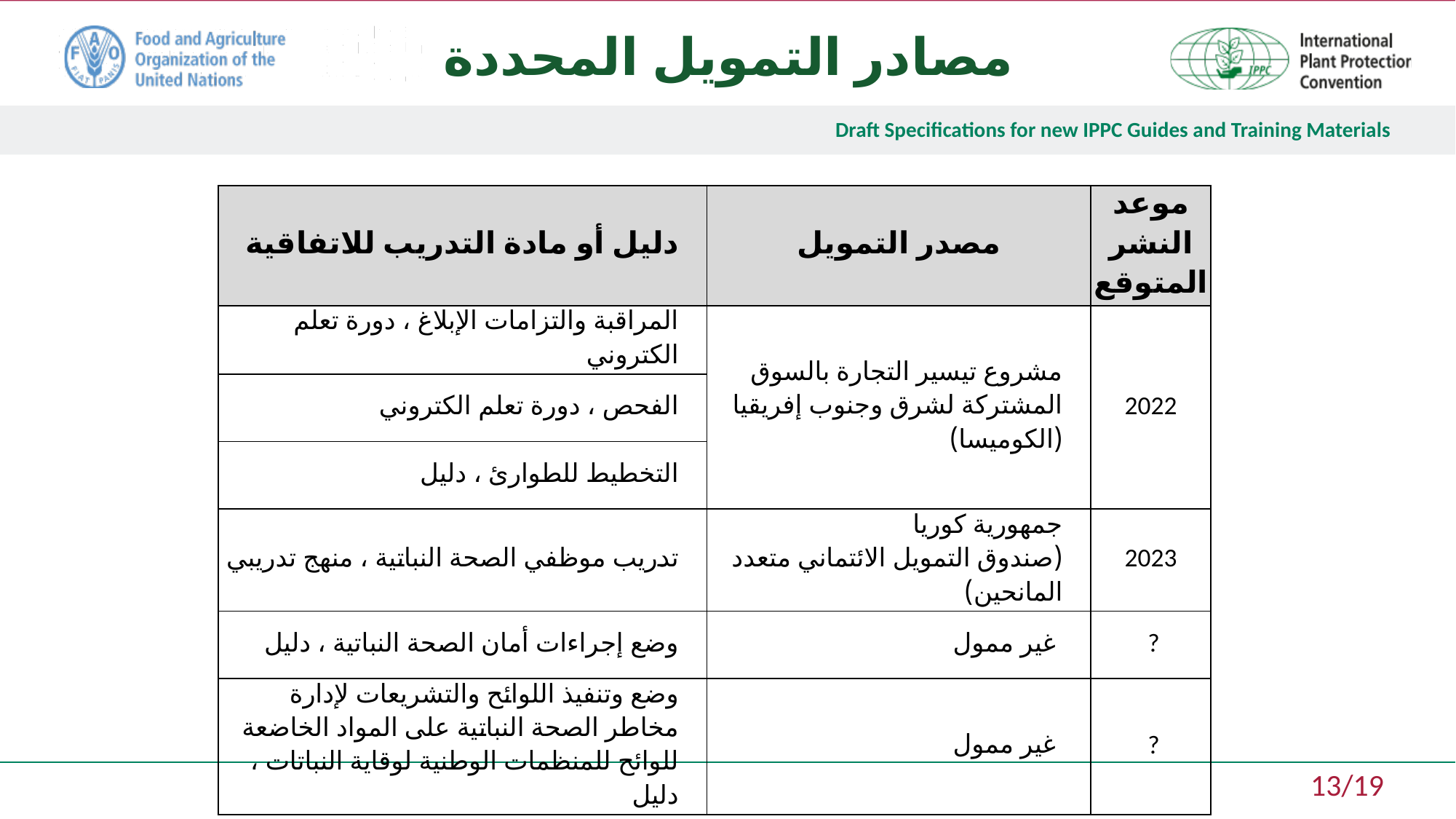

مصادر التمويل المحددة
| دليل أو مادة التدريب للاتفاقية | مصدر التمويل | موعد النشر المتوقع |
| --- | --- | --- |
| المراقبة والتزامات الإبلاغ ، دورة تعلم الكتروني | مشروع تيسير التجارة بالسوق المشتركة لشرق وجنوب إفريقيا (الكوميسا) | 2022 |
| الفحص ، دورة تعلم الكتروني |  |  |
| التخطيط للطوارئ ، دليل |  |  |
| تدريب موظفي الصحة النباتية ، منهج تدريبي | جمهورية كوريا (صندوق التمويل الائتماني متعدد المانحين) | 2023 |
| وضع إجراءات أمان الصحة النباتية ، دليل | غير ممول | ? |
| وضع وتنفيذ اللوائح والتشريعات لإدارة مخاطر الصحة النباتية على المواد الخاضعة للوائح للمنظمات الوطنية لوقاية النباتات ، دليل | غير ممول | ? |